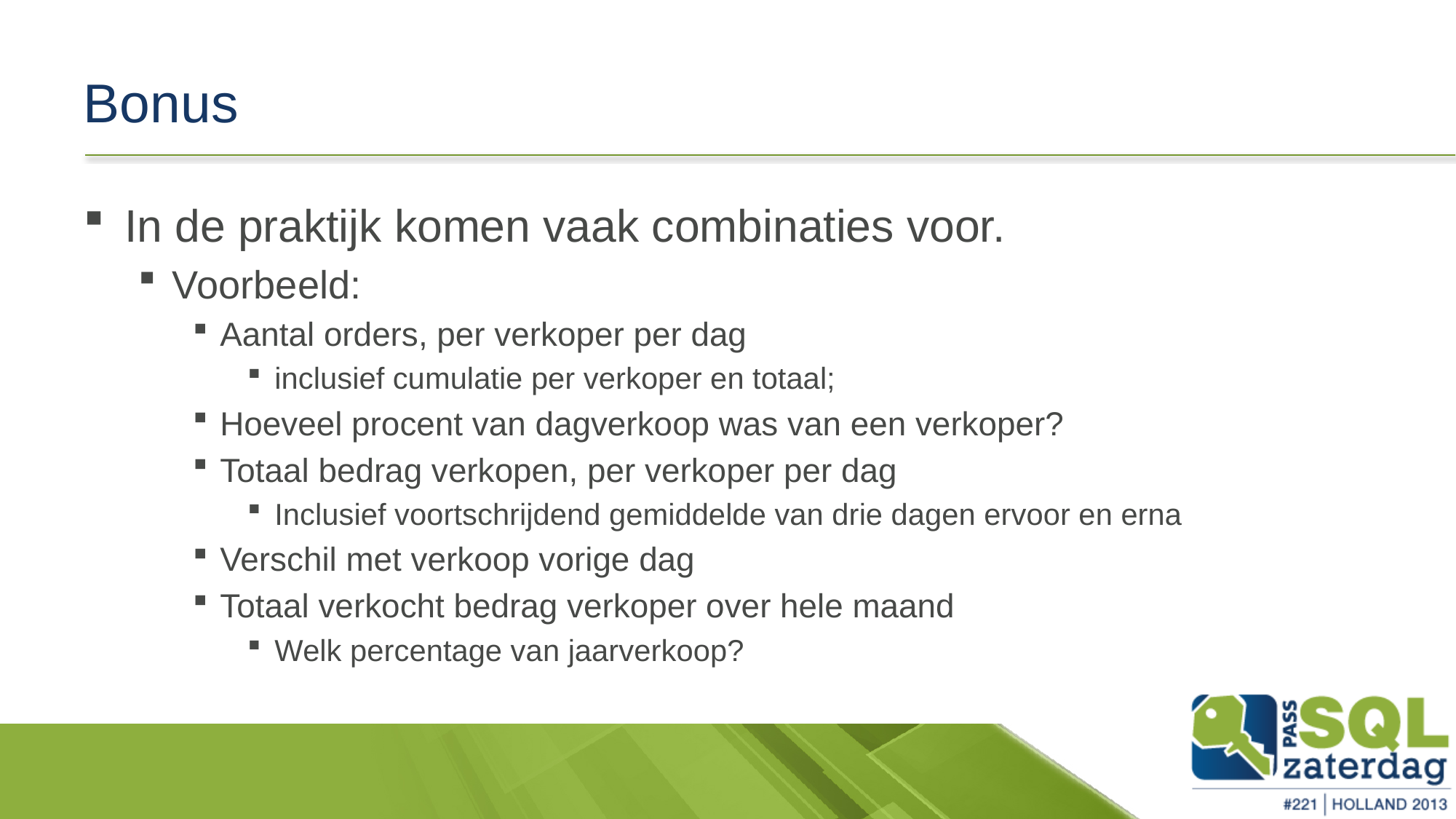

# Bonus
In de praktijk komen vaak combinaties voor.
Voorbeeld:
Aantal orders, per verkoper per dag
inclusief cumulatie per verkoper en totaal;
Hoeveel procent van dagverkoop was van een verkoper?
Totaal bedrag verkopen, per verkoper per dag
Inclusief voortschrijdend gemiddelde van drie dagen ervoor en erna
Verschil met verkoop vorige dag
Totaal verkocht bedrag verkoper over hele maand
Welk percentage van jaarverkoop?